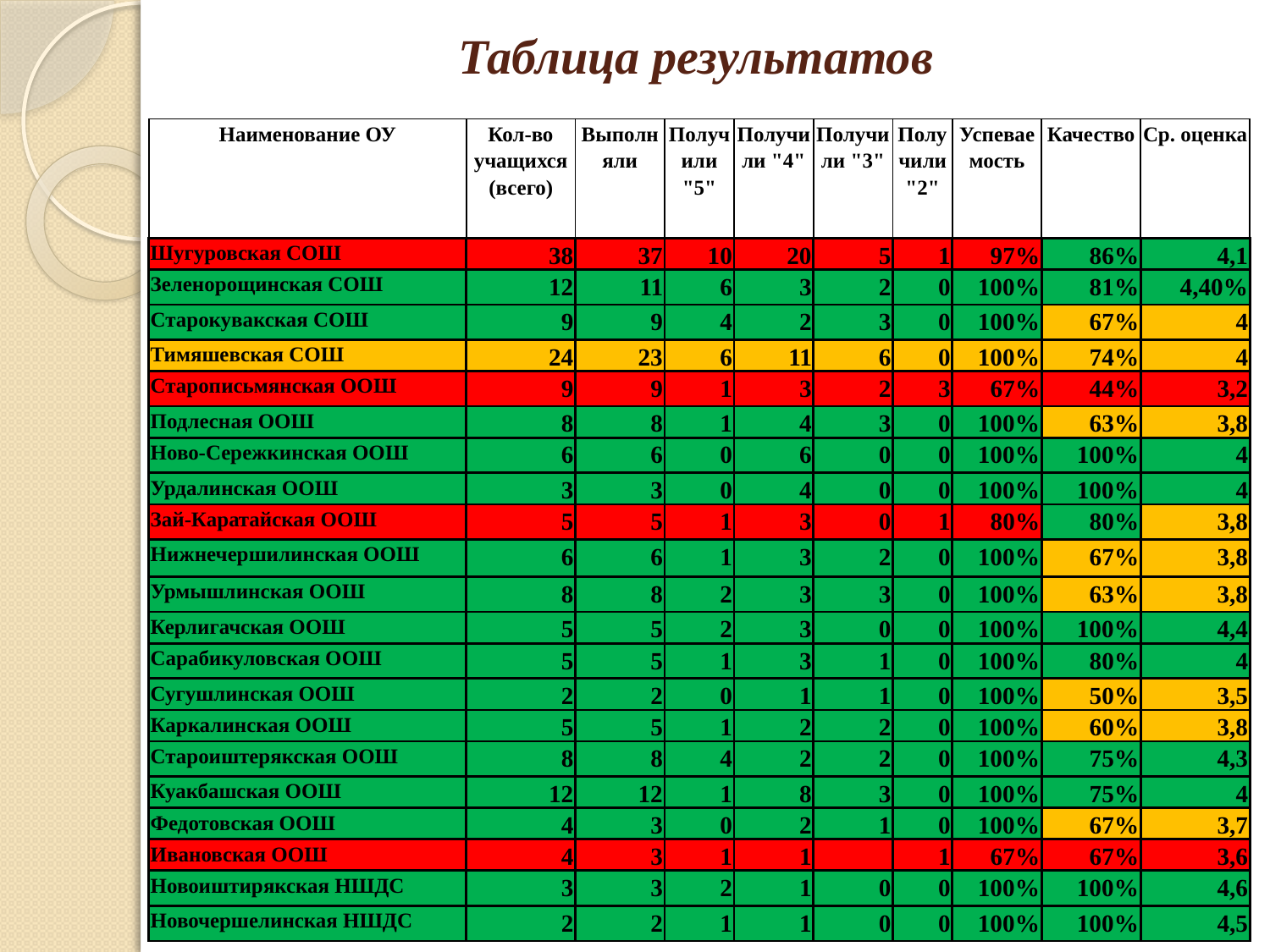

# Таблица результатов
| Наименование ОУ | Кол-во учащихся (всего) | Выполняли | Получили "5" | Получили "4" | Получили "3" | Получили "2" | Успеваемость | Качество | Ср. оценка |
| --- | --- | --- | --- | --- | --- | --- | --- | --- | --- |
| Шугуровская СОШ | 38 | 37 | 10 | 20 | 5 | 1 | 97% | 86% | 4,1 |
| Зеленорощинская СОШ | 12 | 11 | 6 | 3 | 2 | 0 | 100% | 81% | 4,40% |
| Старокувакская СОШ | 9 | 9 | 4 | 2 | 3 | 0 | 100% | 67% | 4 |
| Тимяшевская СОШ | 24 | 23 | 6 | 11 | 6 | 0 | 100% | 74% | 4 |
| Старописьмянская ООШ | 9 | 9 | 1 | 3 | 2 | 3 | 67% | 44% | 3,2 |
| Подлесная ООШ | 8 | 8 | 1 | 4 | 3 | 0 | 100% | 63% | 3,8 |
| Ново-Сережкинская ООШ | 6 | 6 | 0 | 6 | 0 | 0 | 100% | 100% | 4 |
| Урдалинская ООШ | 3 | 3 | 0 | 4 | 0 | 0 | 100% | 100% | 4 |
| Зай-Каратайская ООШ | 5 | 5 | 1 | 3 | 0 | 1 | 80% | 80% | 3,8 |
| Нижнечершилинская ООШ | 6 | 6 | 1 | 3 | 2 | 0 | 100% | 67% | 3,8 |
| Урмышлинская ООШ | 8 | 8 | 2 | 3 | 3 | 0 | 100% | 63% | 3,8 |
| Керлигачская ООШ | 5 | 5 | 2 | 3 | 0 | 0 | 100% | 100% | 4,4 |
| Сарабикуловская ООШ | 5 | 5 | 1 | 3 | 1 | 0 | 100% | 80% | 4 |
| Сугушлинская ООШ | 2 | 2 | 0 | 1 | 1 | 0 | 100% | 50% | 3,5 |
| Каркалинская ООШ | 5 | 5 | 1 | 2 | 2 | 0 | 100% | 60% | 3,8 |
| Староиштерякская ООШ | 8 | 8 | 4 | 2 | 2 | 0 | 100% | 75% | 4,3 |
| Куакбашская ООШ | 12 | 12 | 1 | 8 | 3 | 0 | 100% | 75% | 4 |
| Федотовская ООШ | 4 | 3 | 0 | 2 | 1 | 0 | 100% | 67% | 3,7 |
| Ивановская ООШ | 4 | 3 | 1 | 1 |  | 1 | 67% | 67% | 3,6 |
| Новоиштирякская НШДС | 3 | 3 | 2 | 1 | 0 | 0 | 100% | 100% | 4,6 |
| Новочершелинская НШДС | 2 | 2 | 1 | 1 | 0 | 0 | 100% | 100% | 4,5 |